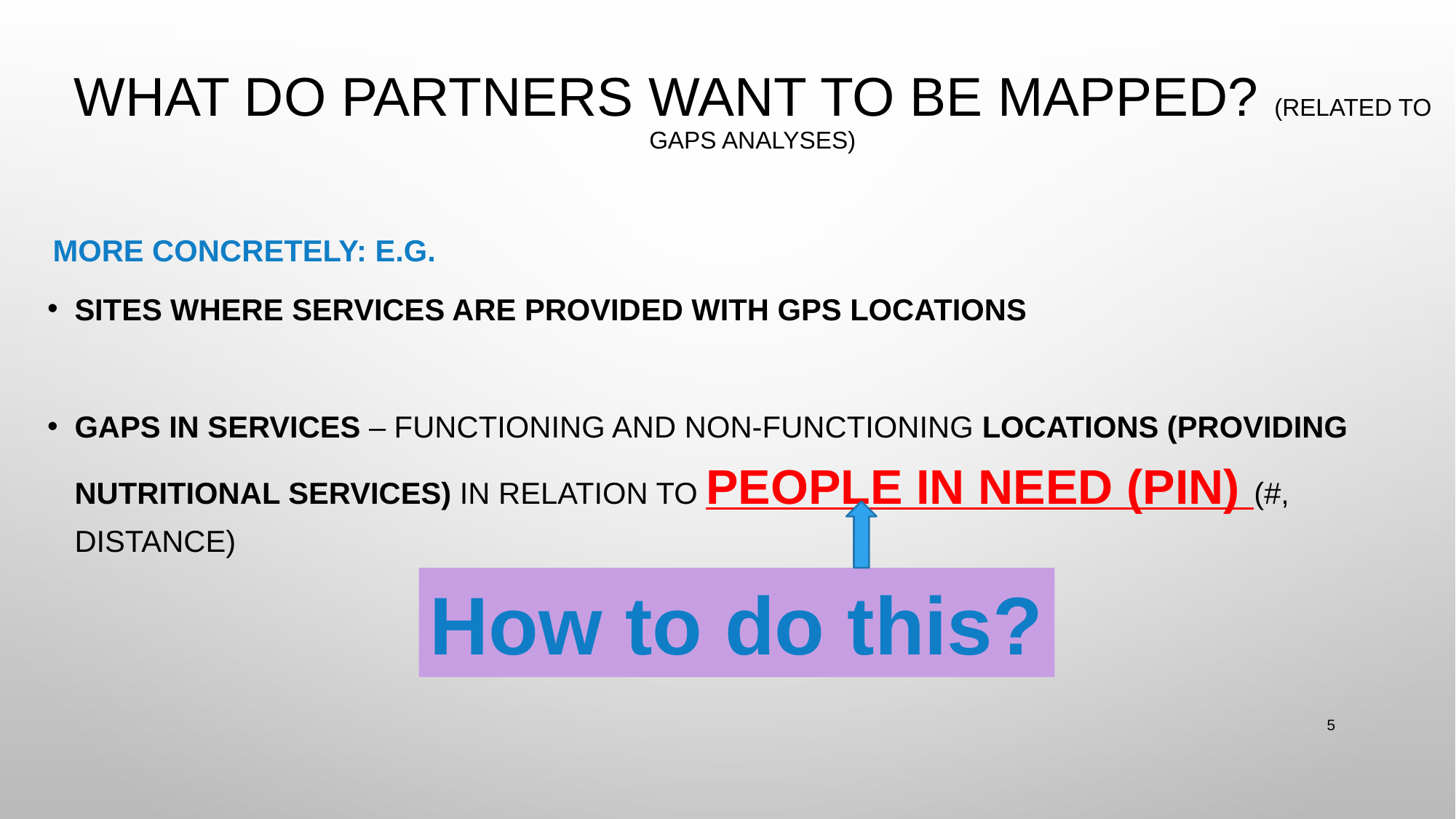

# What do partners want to be mapped? (related to gaps analyses)
More concretely: e.g.
Sites where services are provided with GPS locations

Gaps in services – functioning and non-functioning locations (providing nutritional services) in relation to People in Need (PiN) (#, distance)

How to do this?
5